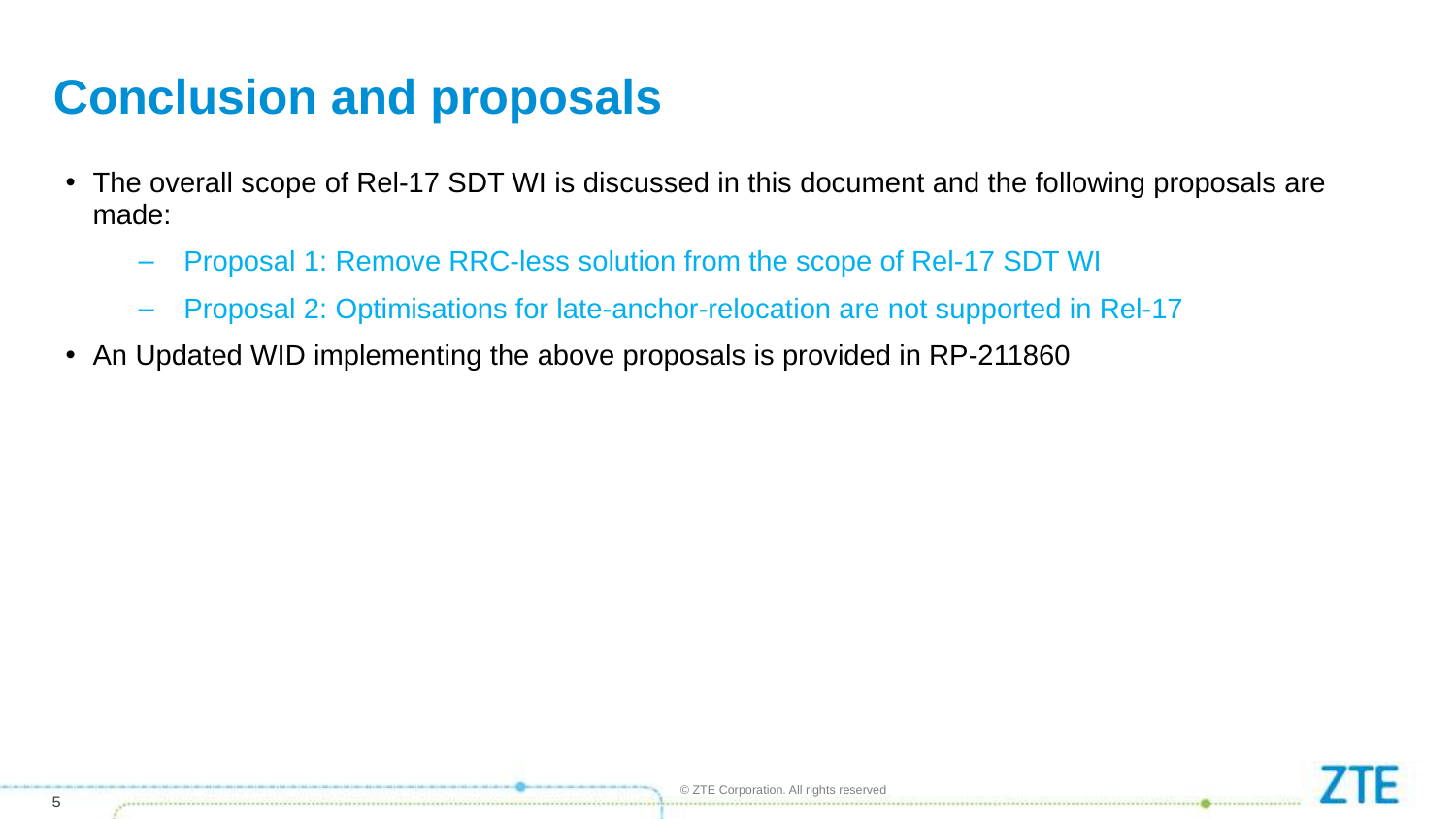

# Conclusion and proposals
The overall scope of Rel-17 SDT WI is discussed in this document and the following proposals are made:
Proposal 1: Remove RRC-less solution from the scope of Rel-17 SDT WI
Proposal 2: Optimisations for late-anchor-relocation are not supported in Rel-17
An Updated WID implementing the above proposals is provided in RP-211860